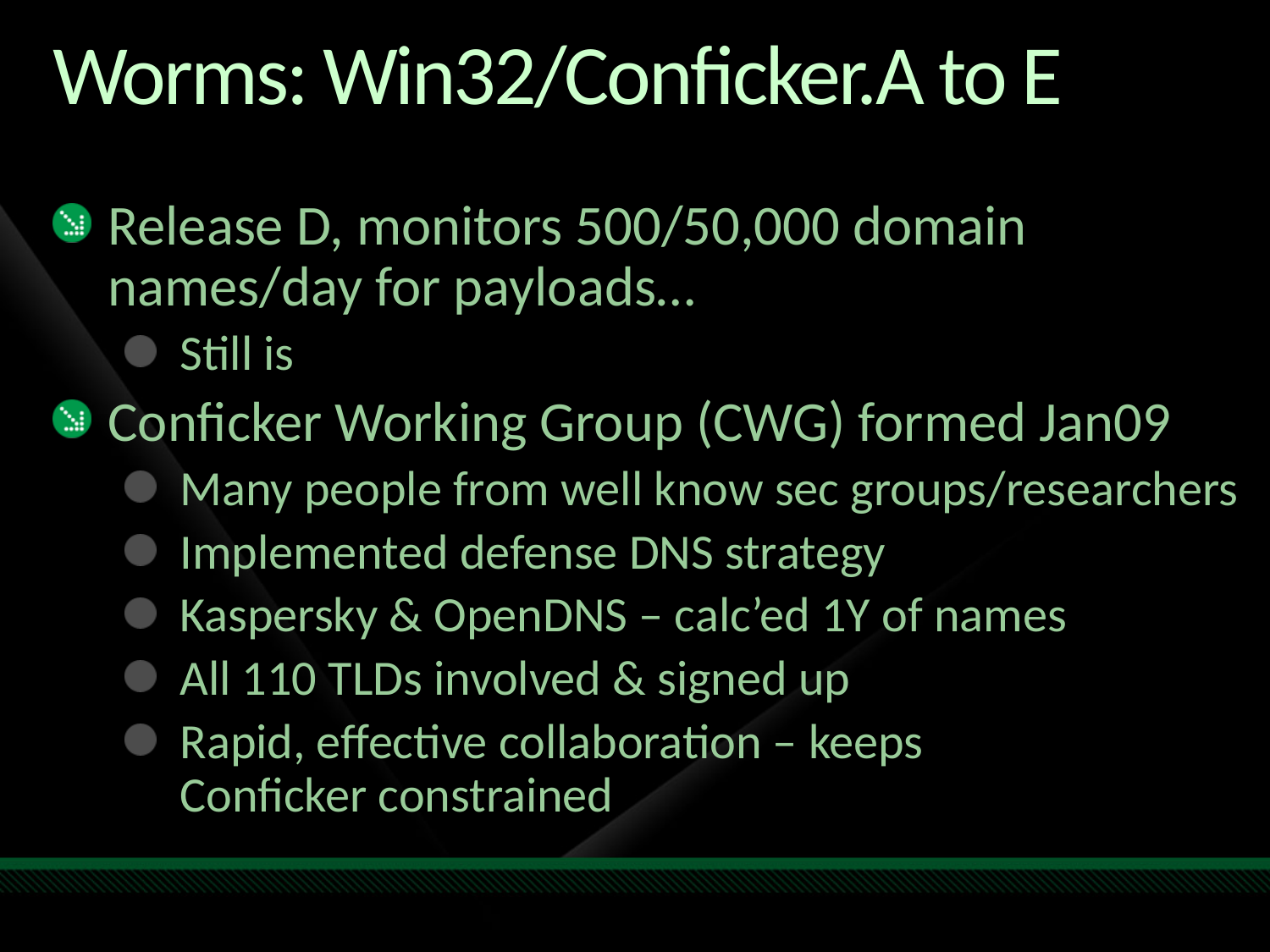

# Worms: Win32/Conficker.A to E
Release D, monitors 500/50,000 domain names/day for payloads…
Still is
Conficker Working Group (CWG) formed Jan09
Many people from well know sec groups/researchers
Implemented defense DNS strategy
Kaspersky & OpenDNS – calc’ed 1Y of names
All 110 TLDs involved & signed up
Rapid, effective collaboration – keeps
Conficker constrained